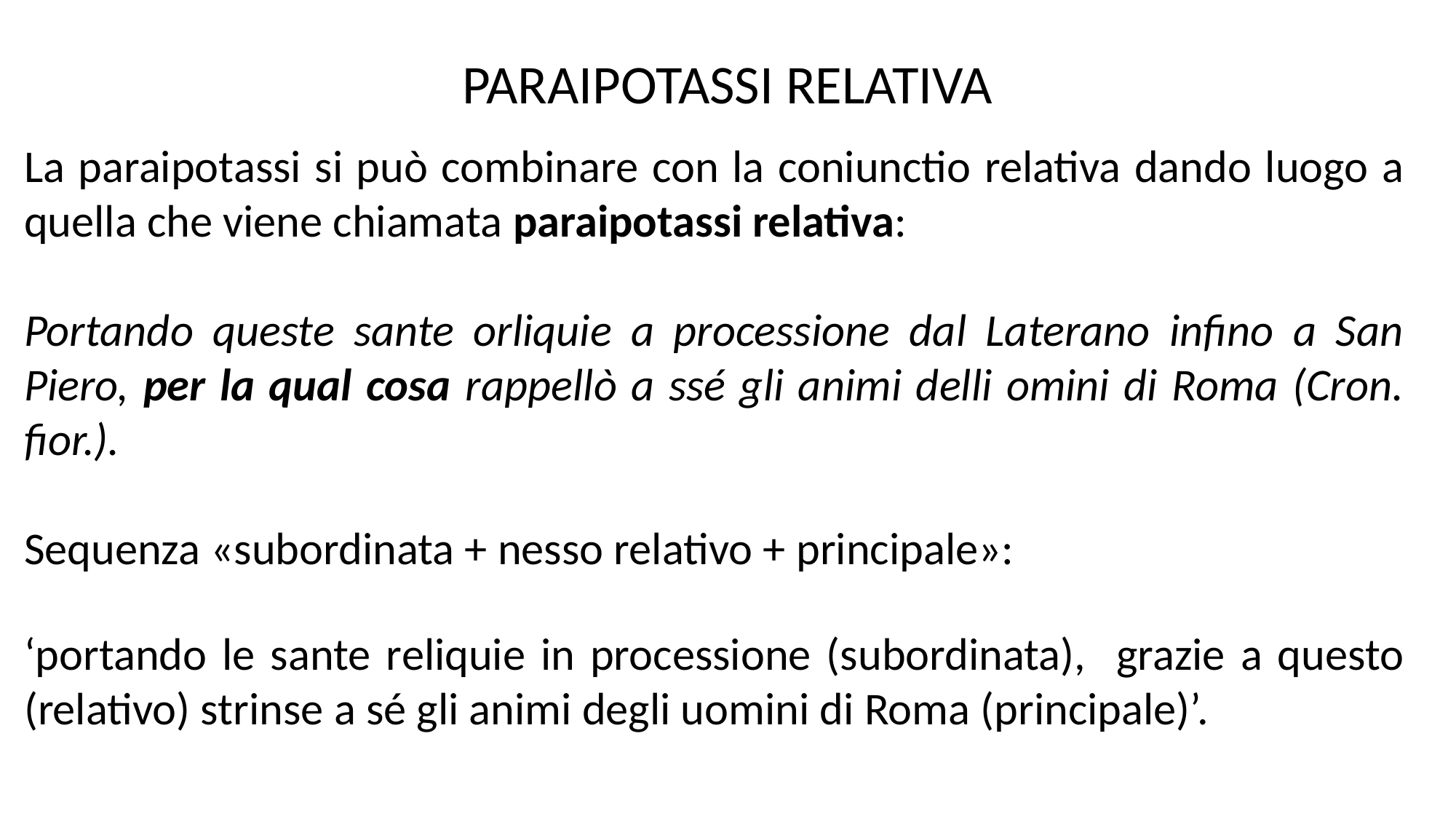

PARAIPOTASSI RELATIVA
La paraipotassi si può combinare con la coniunctio relativa dando luogo a quella che viene chiamata paraipotassi relativa:

Portando queste sante orliquie a processione dal Laterano infino a San Piero, per la qual cosa rappellò a ssé gli animi delli omini di Roma (Cron. fior.).

Sequenza «subordinata + nesso relativo + principale»:

‘portando le sante reliquie in processione (subordinata),  grazie a questo (relativo) strinse a sé gli animi degli uomini di Roma (principale)’.